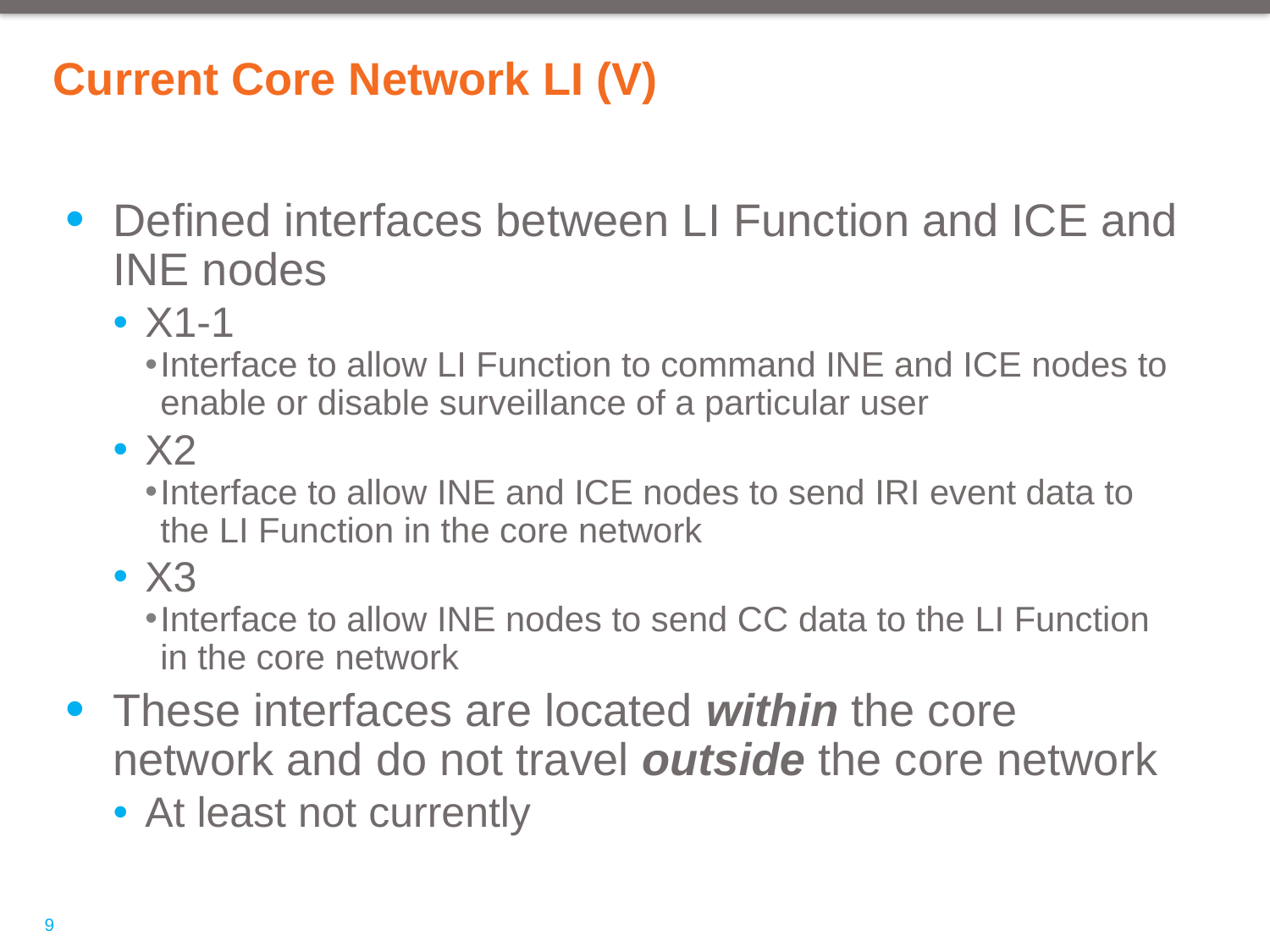

# Current Core Network LI (V)
Defined interfaces between LI Function and ICE and INE nodes
X1-1
Interface to allow LI Function to command INE and ICE nodes to enable or disable surveillance of a particular user
X2
Interface to allow INE and ICE nodes to send IRI event data to the LI Function in the core network
X3
Interface to allow INE nodes to send CC data to the LI Function in the core network
These interfaces are located within the core network and do not travel outside the core network
At least not currently